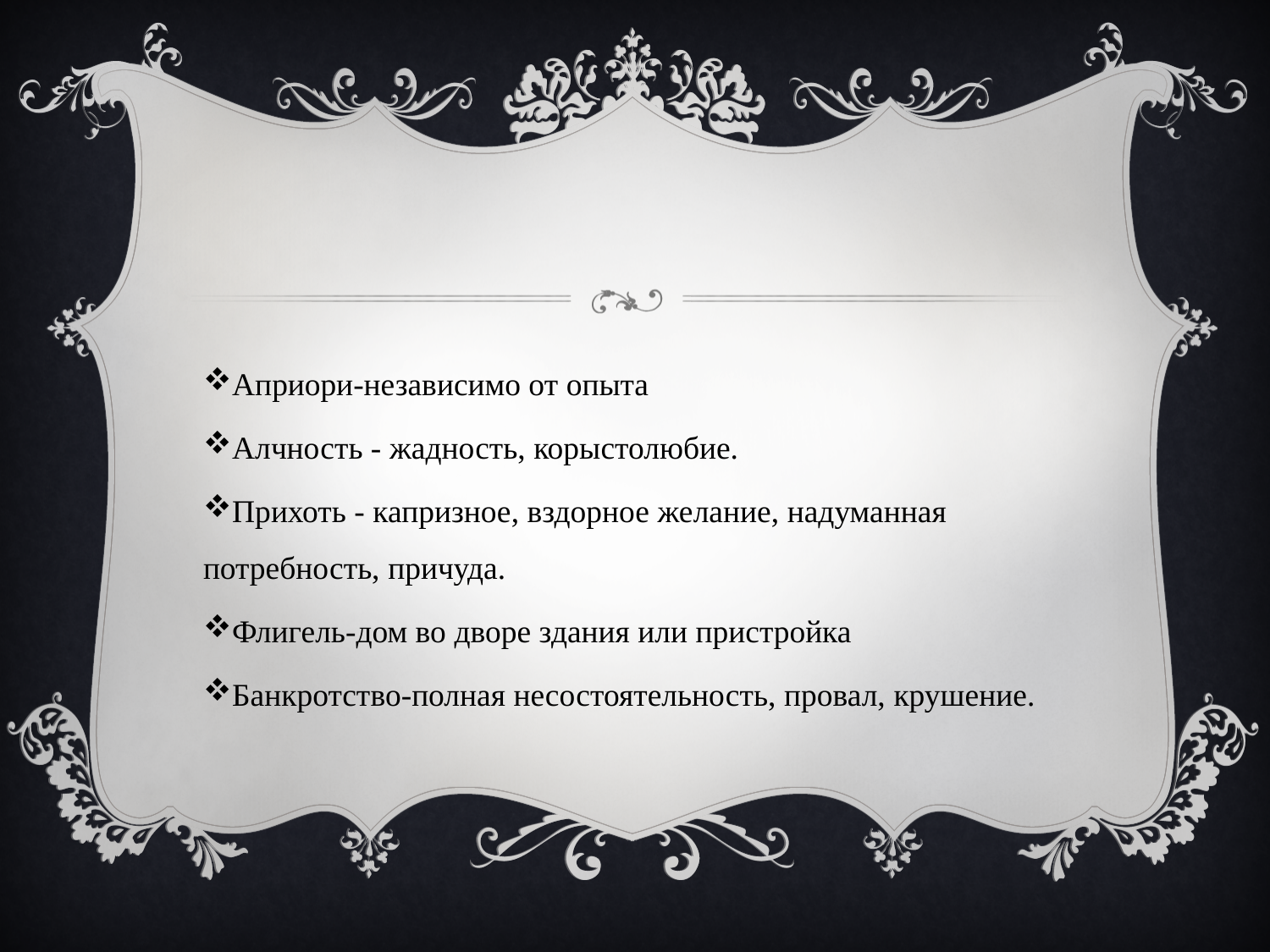

#
Априори-независимо от опыта
Алчность - жадность, корыстолюбие.
Прихоть - капризное, вздорное желание, надуманная потребность, причуда.
Флигель-дом во дворе здания или пристройка
Банкротство-полная несостоятельность, провал, крушение.